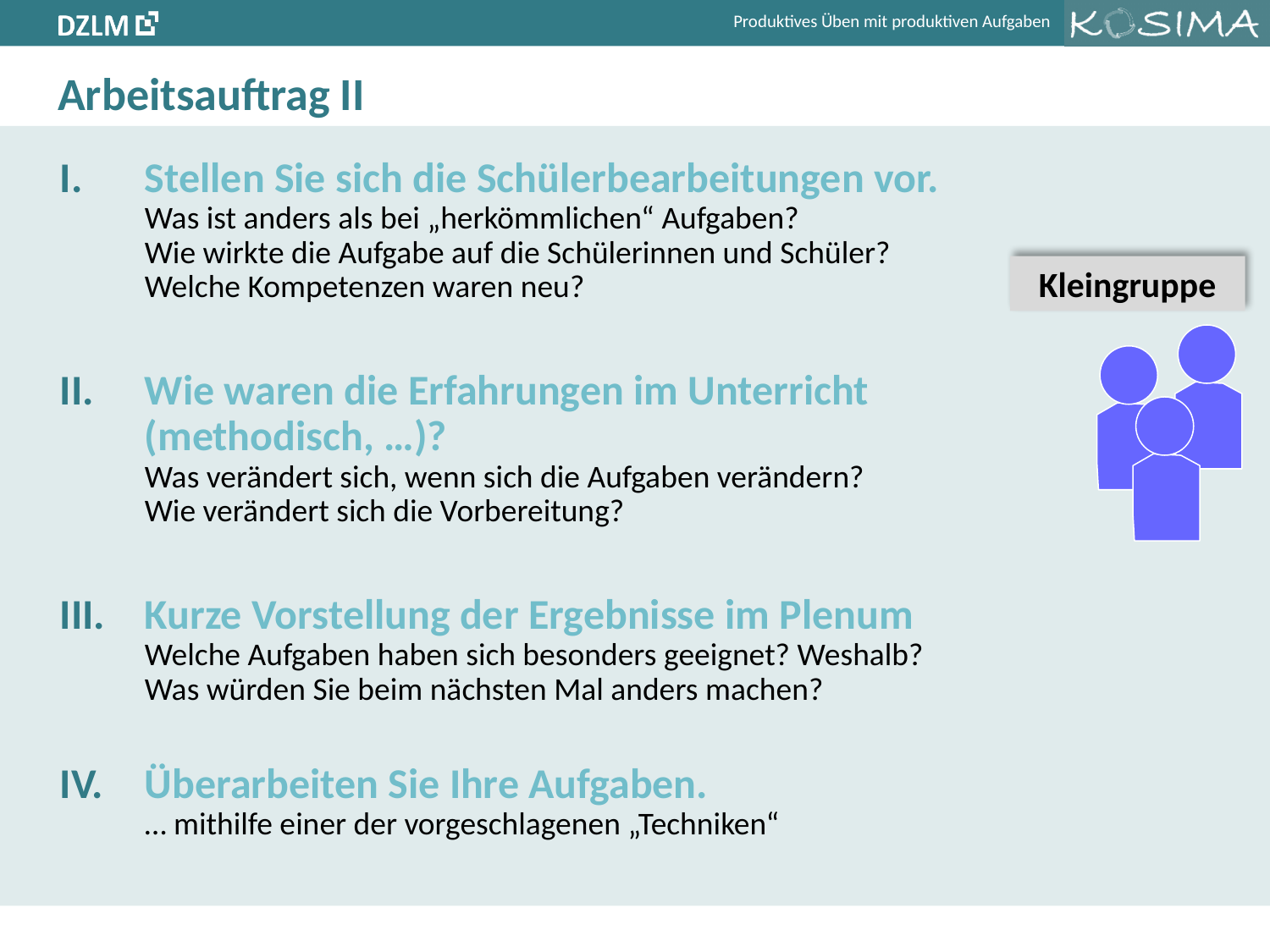

# Arbeitsauftrag II

Stellen Sie sich die Schülerbearbeitungen vor.
Was ist anders als bei „herkömmlichen“ Aufgaben?
Wie wirkte die Aufgabe auf die Schülerinnen und Schüler?
Welche Kompetenzen waren neu?

Wie waren die Erfahrungen im Unterricht
(methodisch, …)?
Was verändert sich, wenn sich die Aufgaben verändern?
Wie verändert sich die Vorbereitung?

Kurze Vorstellung der Ergebnisse im Plenum
Welche Aufgaben haben sich besonders geeignet? Weshalb?
Was würden Sie beim nächsten Mal anders machen?
Überarbeiten Sie Ihre Aufgaben.
… mithilfe einer der vorgeschlagenen „Techniken“

Kleingruppe